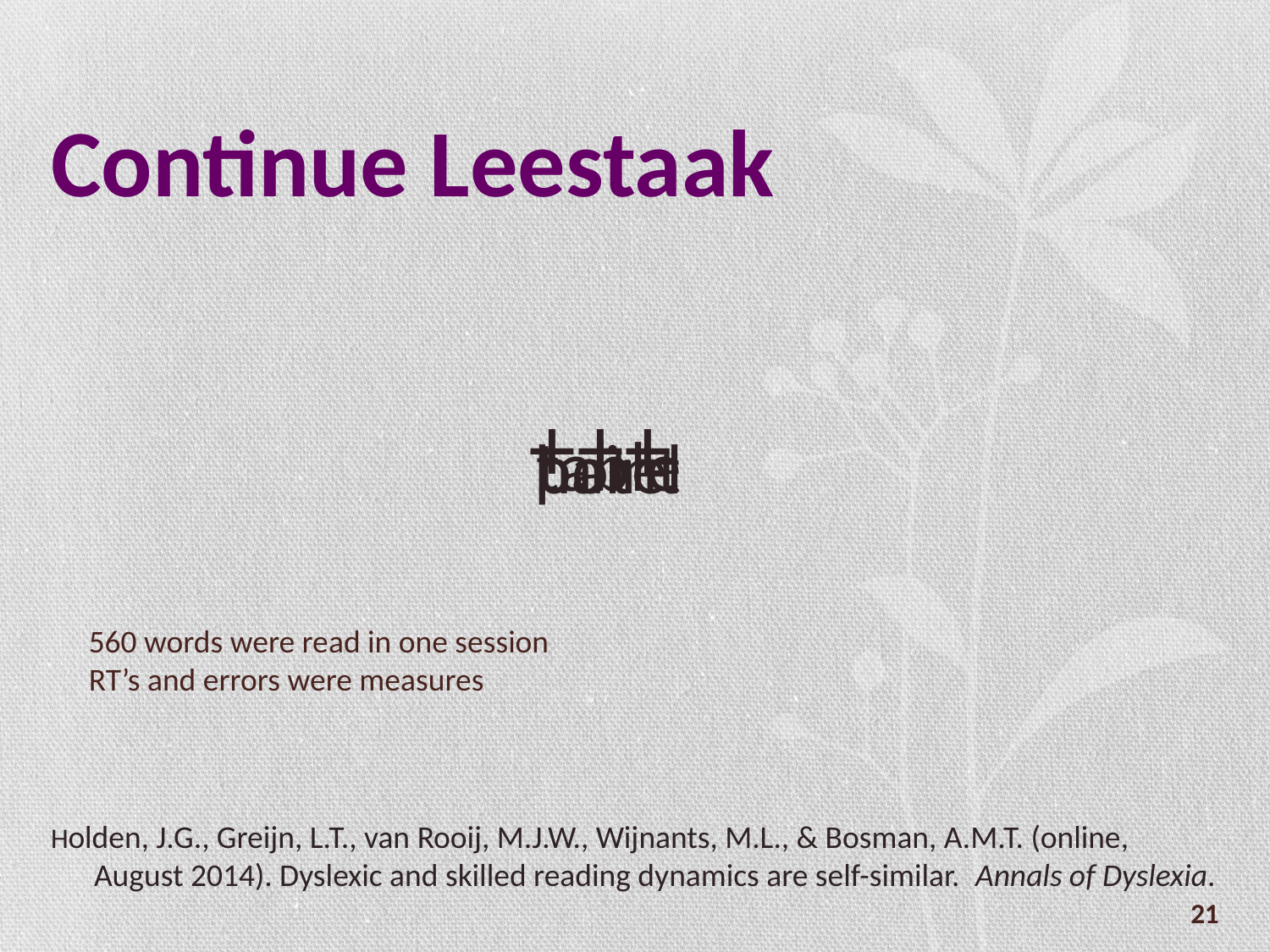

# Continue Leestaak
+++
table
paint
hotel

560 words were read in one session
RT’s and errors were measures
Holden, J.G., Greijn, L.T., van Rooij, M.J.W., Wijnants, M.L., & Bosman, A.M.T. (online,
      August 2014). Dyslexic and skilled reading dynamics are self-similar.  Annals of Dyslexia.

21